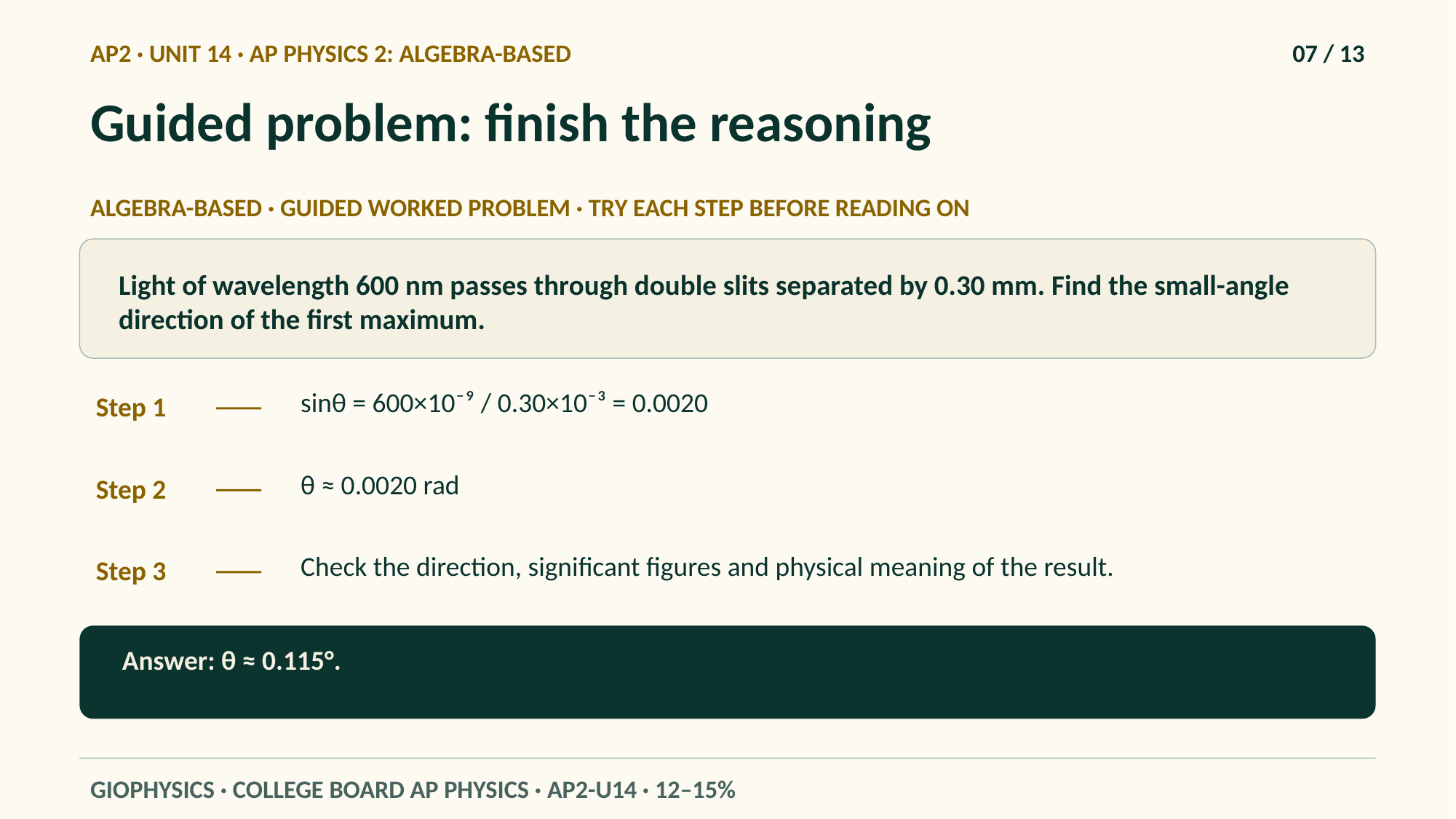

AP2 · UNIT 14 · AP PHYSICS 2: ALGEBRA-BASED
07 / 13
Guided problem: finish the reasoning
ALGEBRA-BASED · GUIDED WORKED PROBLEM · TRY EACH STEP BEFORE READING ON

Light of wavelength 600 nm passes through double slits separated by 0.30 mm. Find the small-angle direction of the first maximum.
sinθ = 600×10⁻⁹ / 0.30×10⁻³ = 0.0020
Step 1

θ ≈ 0.0020 rad
Step 2

Check the direction, significant figures and physical meaning of the result.
Step 3

Answer: θ ≈ 0.115°.

GIOPHYSICS · COLLEGE BOARD AP PHYSICS · AP2-U14 · 12–15%